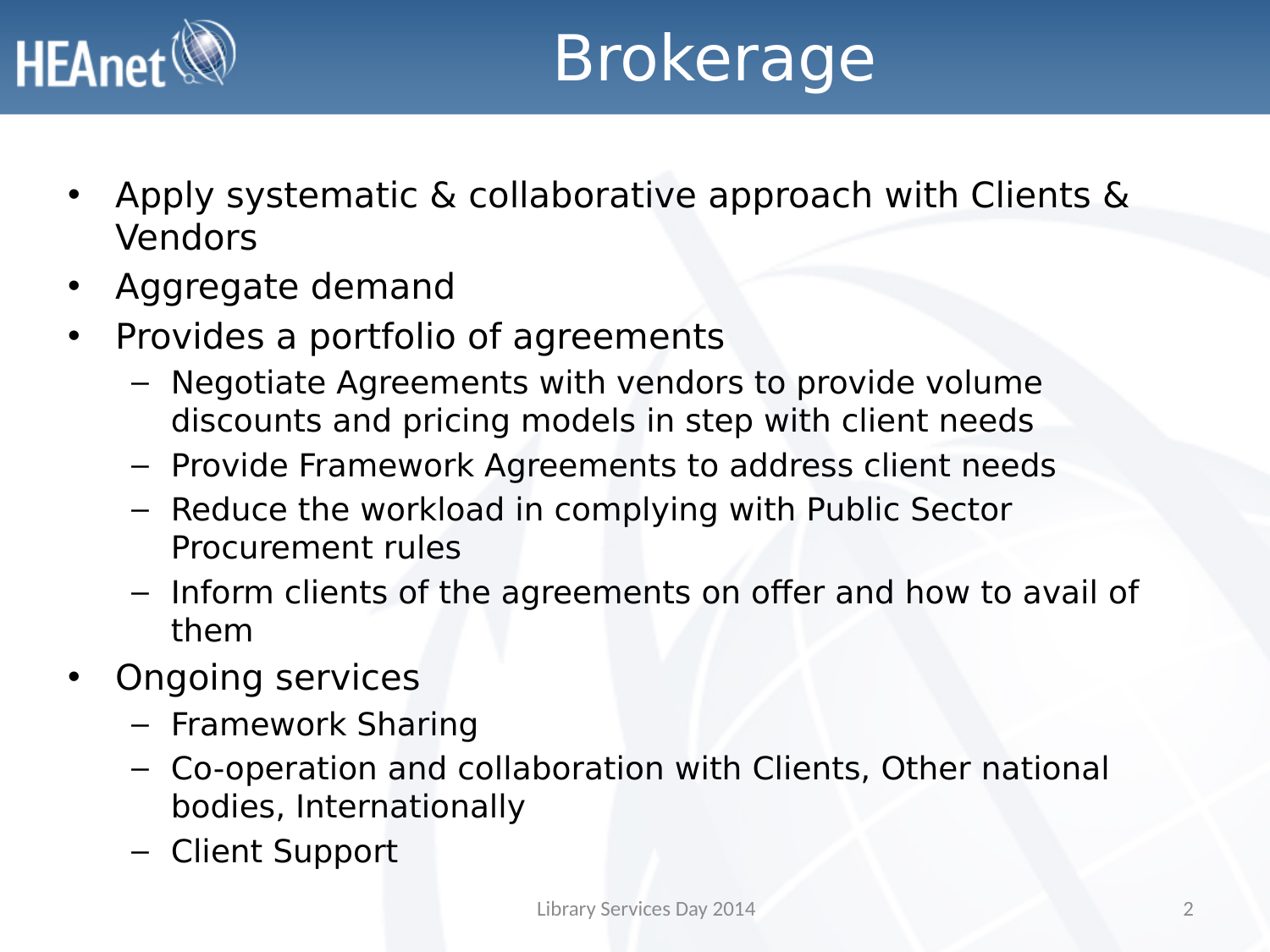

# Brokerage
Apply systematic & collaborative approach with Clients & Vendors
Aggregate demand
Provides a portfolio of agreements
Negotiate Agreements with vendors to provide volume discounts and pricing models in step with client needs
Provide Framework Agreements to address client needs
Reduce the workload in complying with Public Sector Procurement rules
Inform clients of the agreements on offer and how to avail of them
Ongoing services
Framework Sharing
Co-operation and collaboration with Clients, Other national bodies, Internationally
Client Support

Library Services Day 2014
2